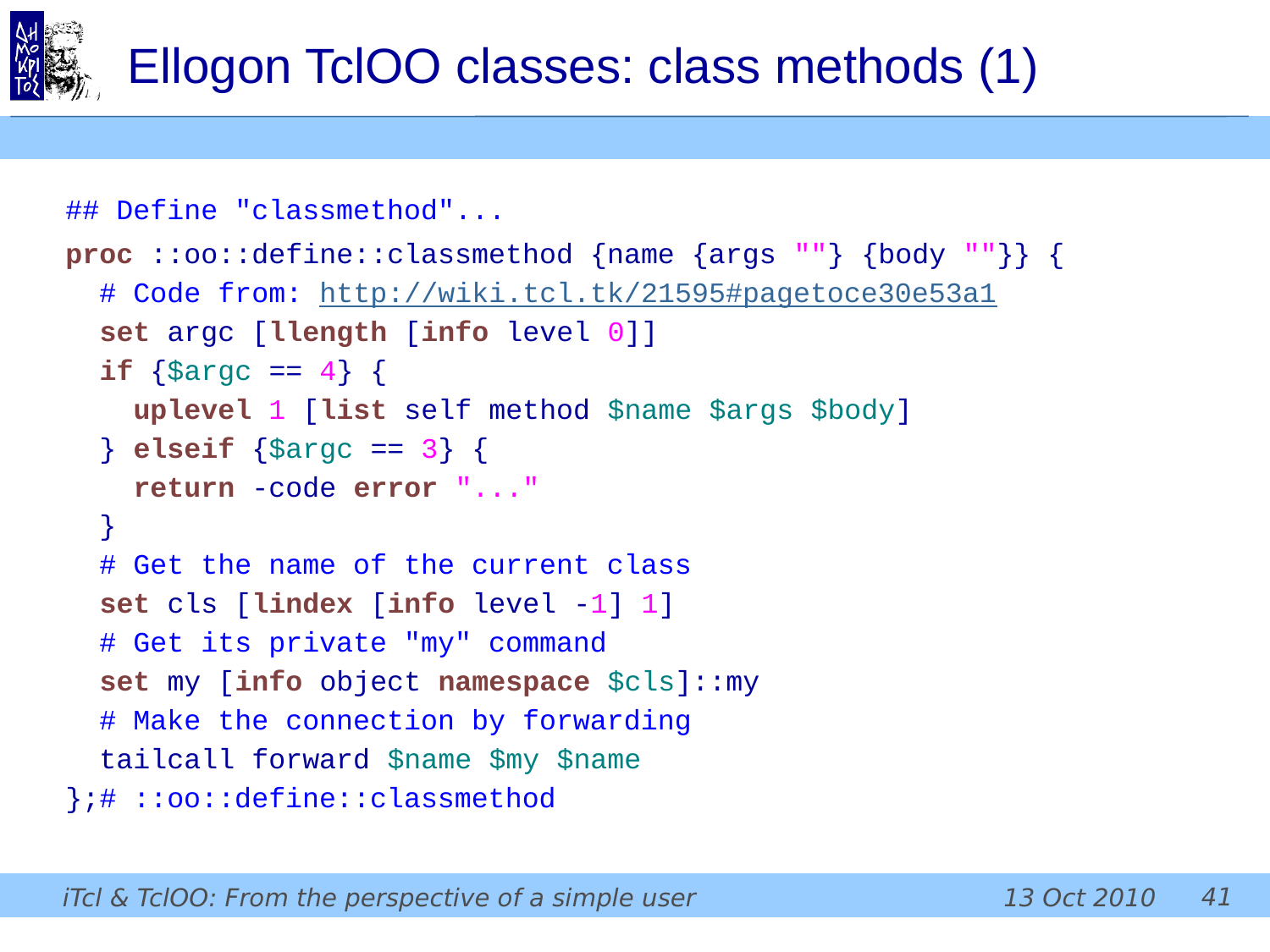

# Ellogon TclOO classes: class methods (1)
## Define "classmethod"...
proc ::oo::define::classmethod {name {args ""} {body ""}} {
  # Code from: http://wiki.tcl.tk/21595#pagetoce30e53a1
  set argc [llength [info level 0]]
  if {$argc == 4} {
    uplevel 1 [list self method $name $args $body]
  } elseif {$argc == 3} {
    return -code error "..."
  }
  # Get the name of the current class
  set cls [lindex [info level -1] 1]
  # Get its private "my" command
  set my [info object namespace $cls]::my
  # Make the connection by forwarding
  tailcall forward $name $my $name
};# ::oo::define::classmethod
41
iTcl & TclOO: From the perspective of a simple user
13 Oct 2010